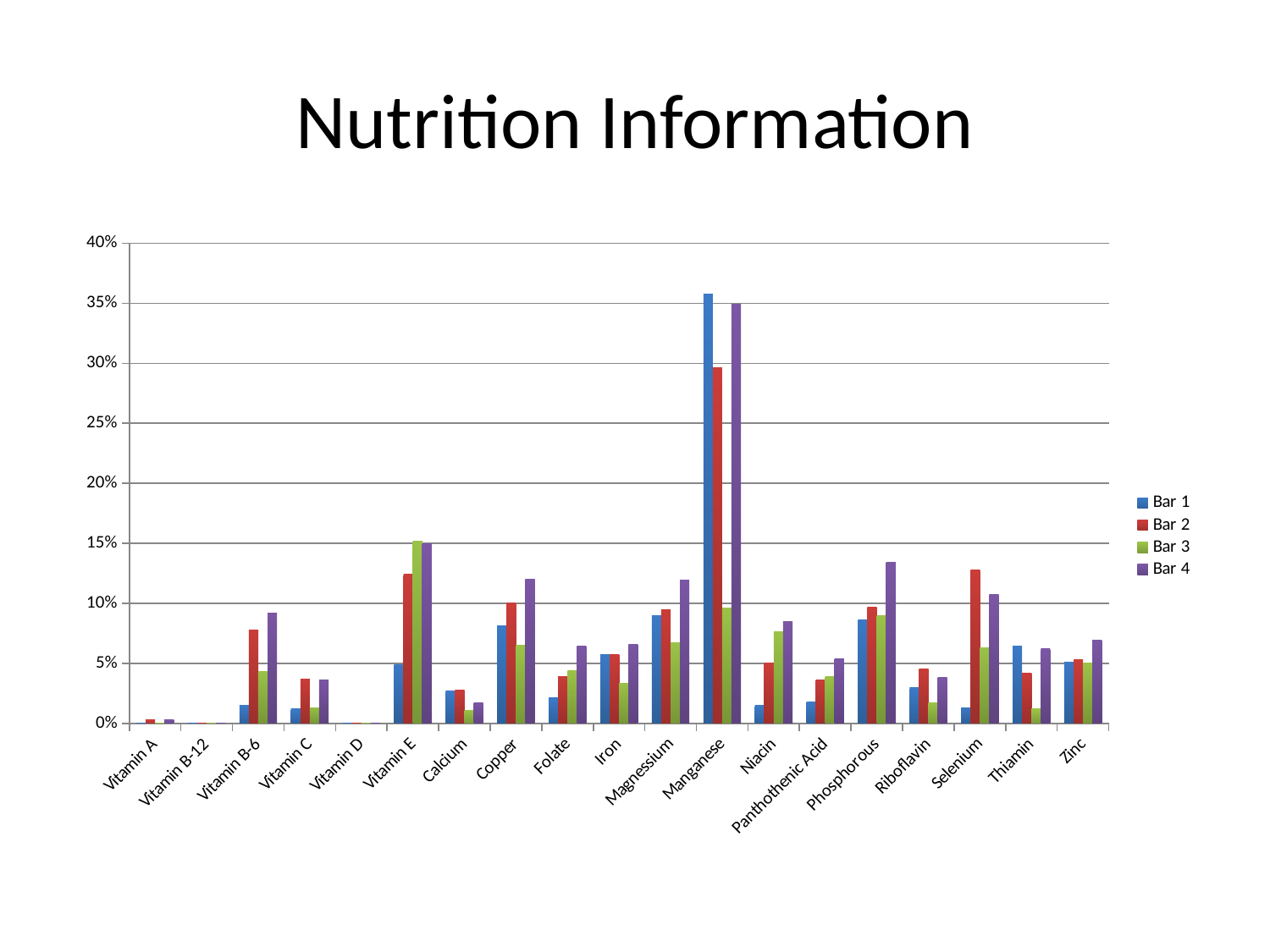

# Nutrition Information

### Chart

| Category | Bar 1 | Bar 2 | Bar 3 | Bar 4 |
|---|---|---|---|---|
| Vitamin A | 0.0 | 0.003 | 0.0 | 0.003 |
| Vitamin B-12 | 0.0 | 0.0 | 0.0 | 0.0 |
| Vitamin B-6 | 0.015 | 0.078 | 0.043 | 0.092 |
| Vitamin C | 0.012 | 0.037 | 0.013 | 0.036 |
| Vitamin D | 0.0 | 0.0 | 0.0 | 0.0 |
| Vitamin E | 0.049 | 0.124 | 0.152 | 0.15 |
| Calcium | 0.027 | 0.028 | 0.011 | 0.017 |
| Copper | 0.081 | 0.1 | 0.065 | 0.12 |
| Folate | 0.021 | 0.039 | 0.044 | 0.064 |
| Iron | 0.057 | 0.057 | 0.033 | 0.066 |
| Magnessium | 0.09 | 0.095 | 0.067 | 0.119 |
| Manganese | 0.358 | 0.296 | 0.096 | 0.349 |
| Niacin | 0.015 | 0.05 | 0.076 | 0.085 |
| Panthothenic Acid | 0.018 | 0.036 | 0.039 | 0.054 |
| Phosphorous | 0.086 | 0.097 | 0.09 | 0.134 |
| Riboflavin | 0.03 | 0.045 | 0.017 | 0.038 |
| Selenium | 0.013 | 0.128 | 0.063 | 0.107 |
| Thiamin | 0.064 | 0.042 | 0.012 | 0.062 |
| Zinc | 0.051 | 0.053 | 0.05 | 0.069 |